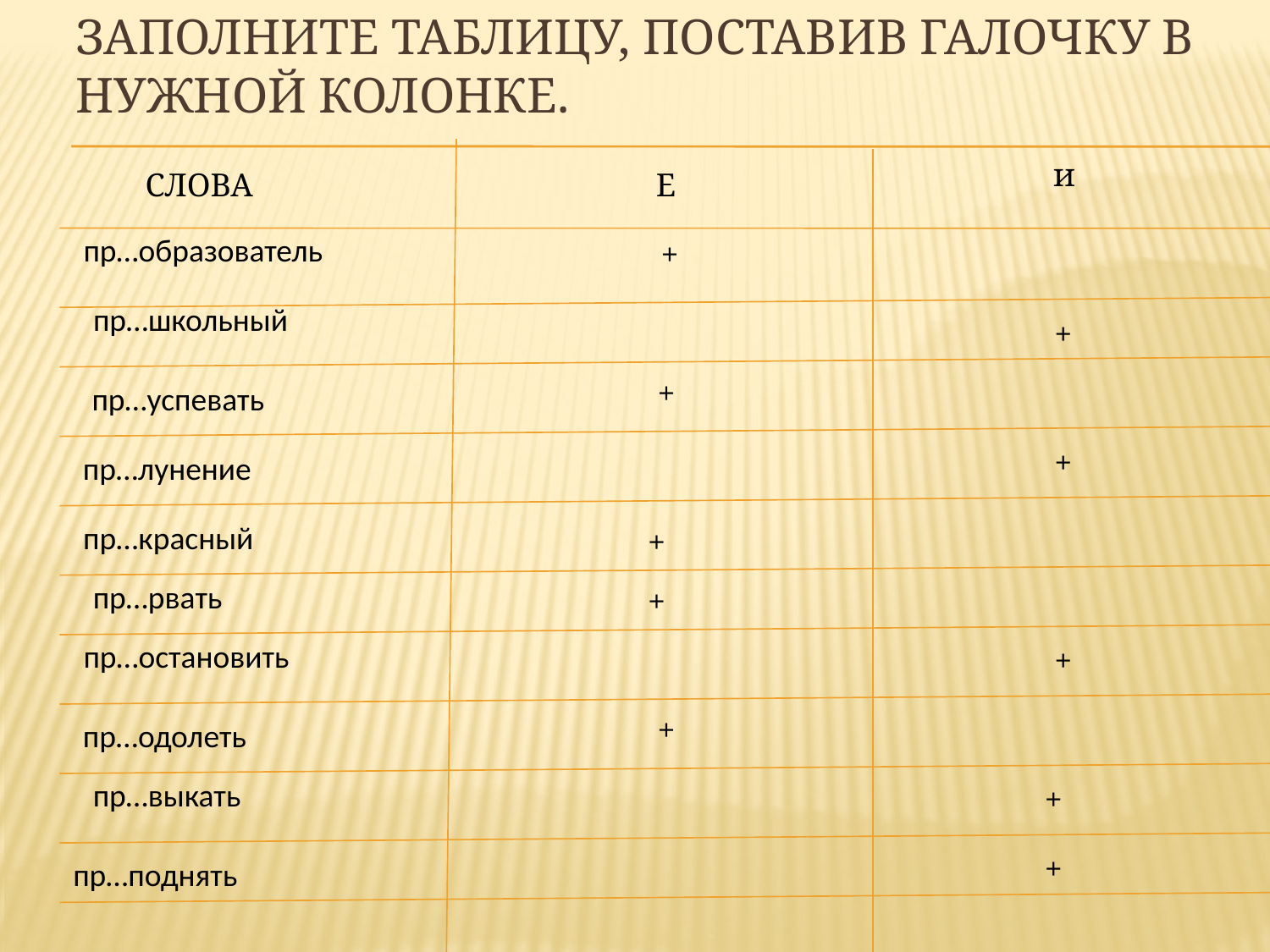

# заполните таблицу, поставив галочку в нужной колонке.
и
СЛОВА
Е
пр…образователь
+
пр…школьный
+
пр…успевать
+
пр…лунение
+
пр…красный
+
пр…рвать
+
пр…остановить
+
пр…одолеть
+

пр…выкать
+
пр…поднять
+